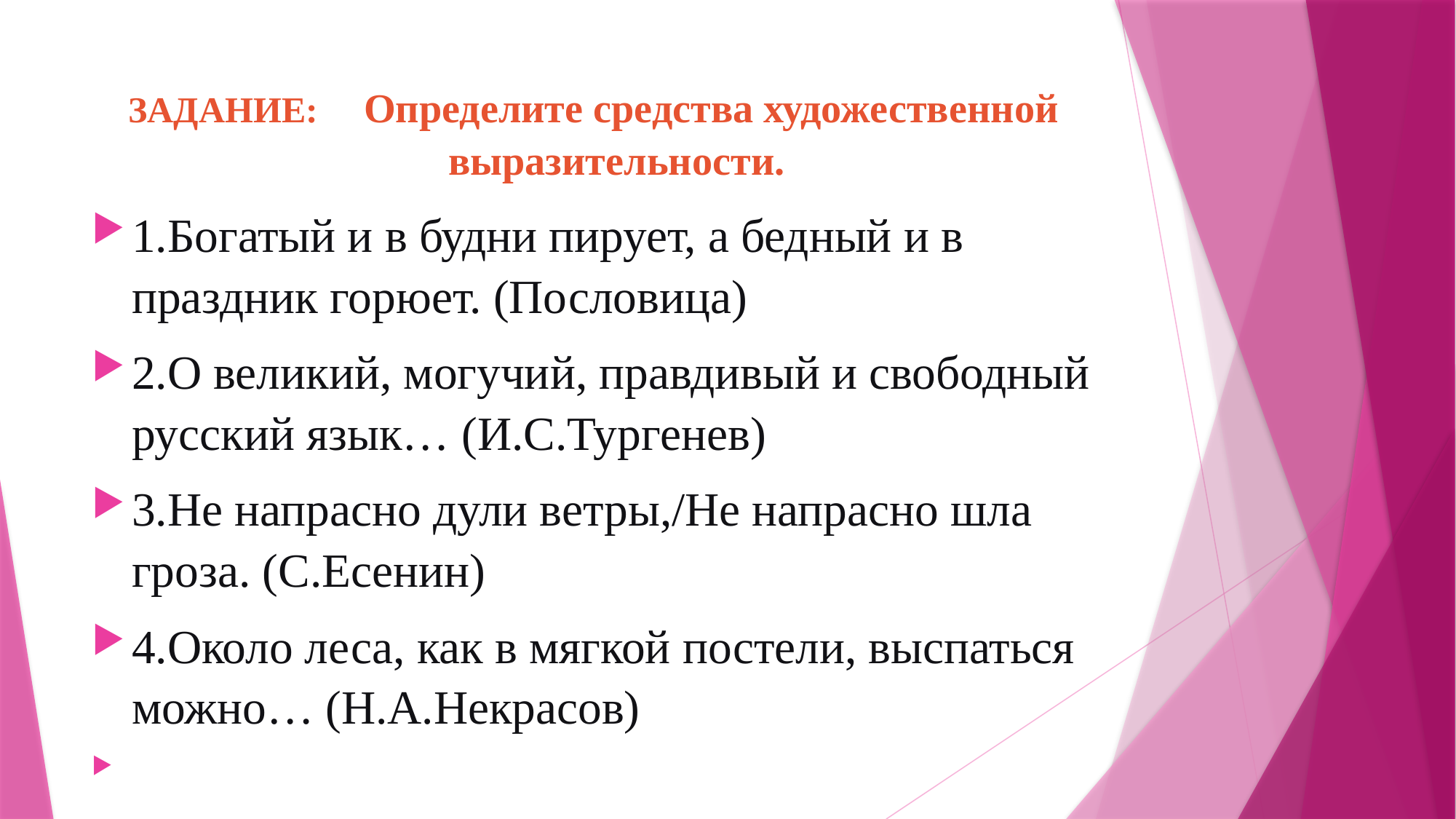

# ЗАДАНИЕ:     Определите средства художественной выразительности.
1.Богатый и в будни пирует, а бедный и в праздник горюет. (Пословица)
2.О великий, могучий, правдивый и свободный русский язык… (И.С.Тургенев)
3.Не напрасно дули ветры,/Не напрасно шла гроза. (С.Есенин)
4.Около леса, как в мягкой постели, выспаться можно… (Н.А.Некрасов)